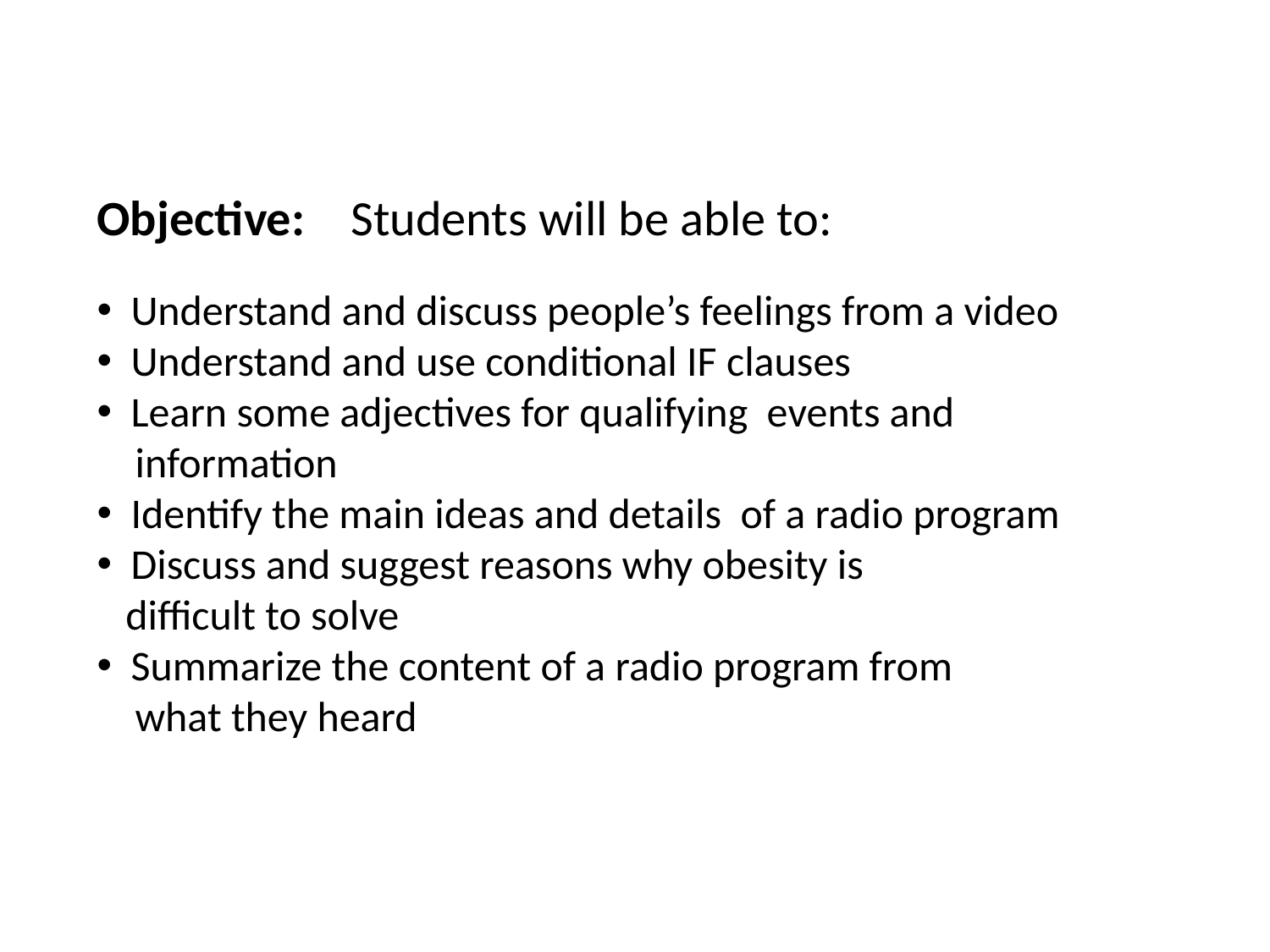

Objective:	Students will be able to:

  Understand and discuss people’s feelings from a video
  Understand and use conditional IF clauses
  Learn some adjectives for qualifying  events and
    information
  Identify the main ideas and details  of a radio program
  Discuss and suggest reasons why obesity is
   difficult to solve
  Summarize the content of a radio program from
    what they heard